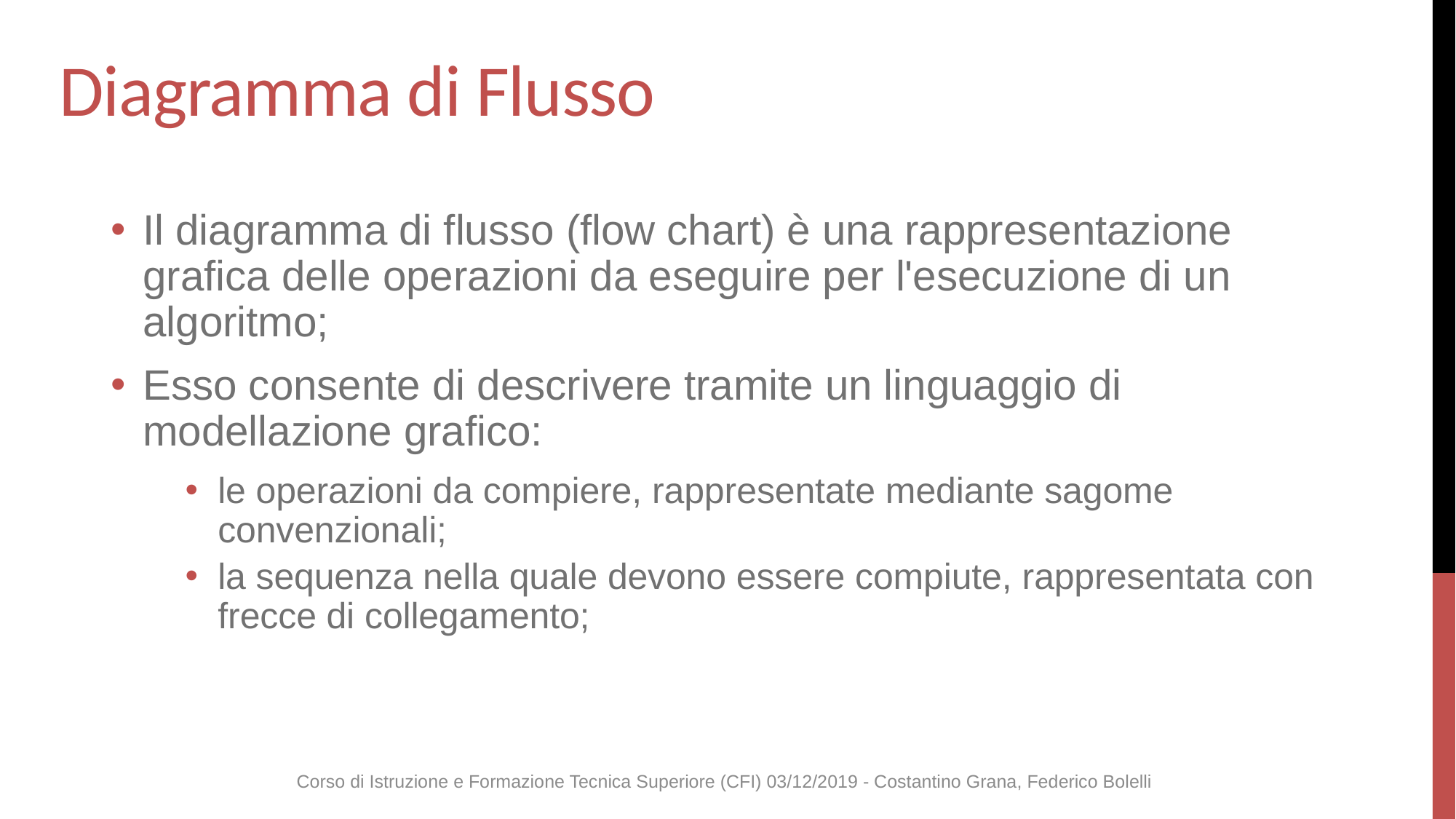

# Diagramma di Flusso
Il diagramma di flusso (flow chart) è una rappresentazione grafica delle operazioni da eseguire per l'esecuzione di un algoritmo;
Esso consente di descrivere tramite un linguaggio di modellazione grafico:
le operazioni da compiere, rappresentate mediante sagome convenzionali;
la sequenza nella quale devono essere compiute, rappresentata con frecce di collegamento;

Corso di Istruzione e Formazione Tecnica Superiore (CFI) 03/12/2019 - Costantino Grana, Federico Bolelli